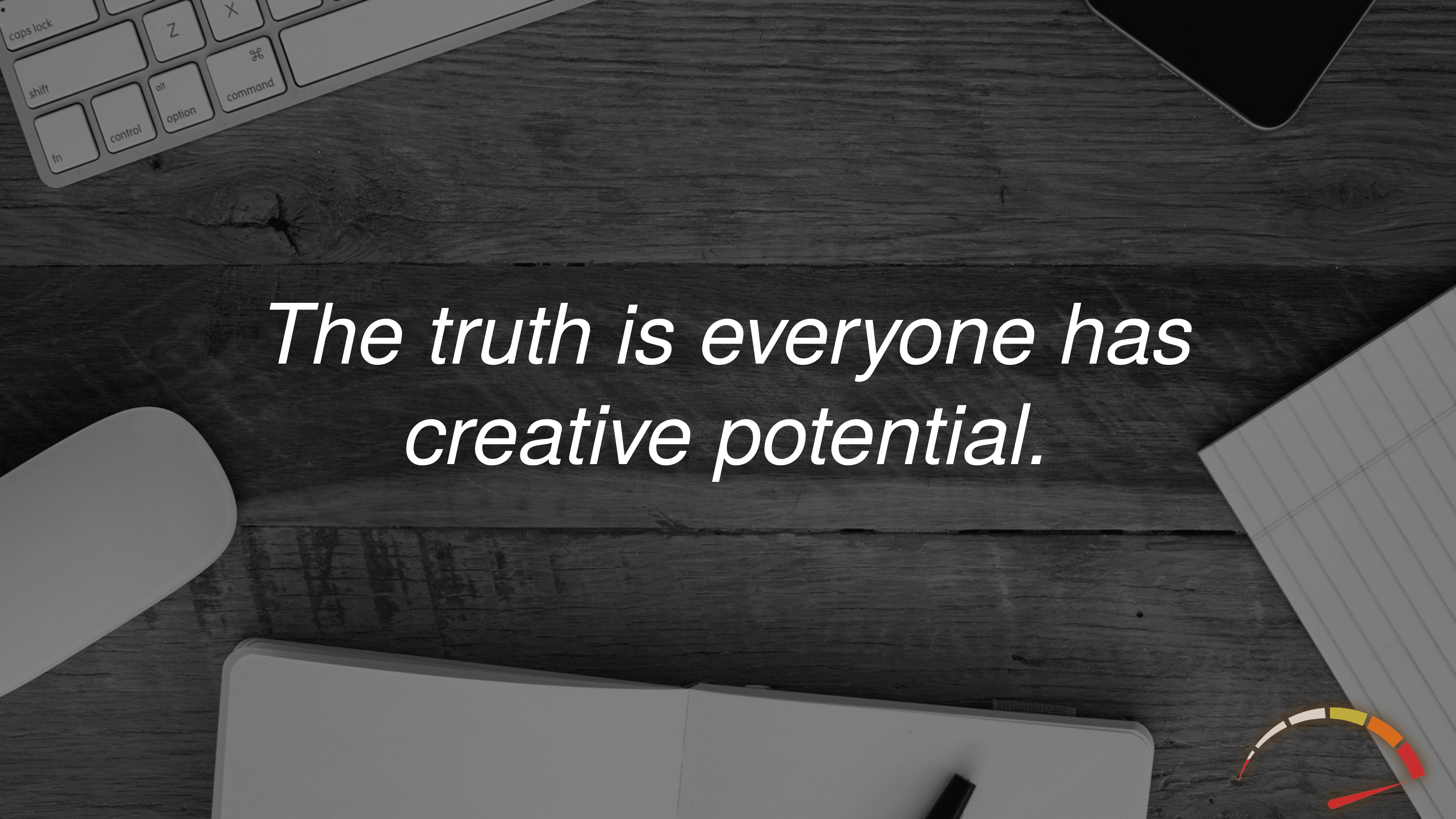

The truth is everyone has
creative potential.